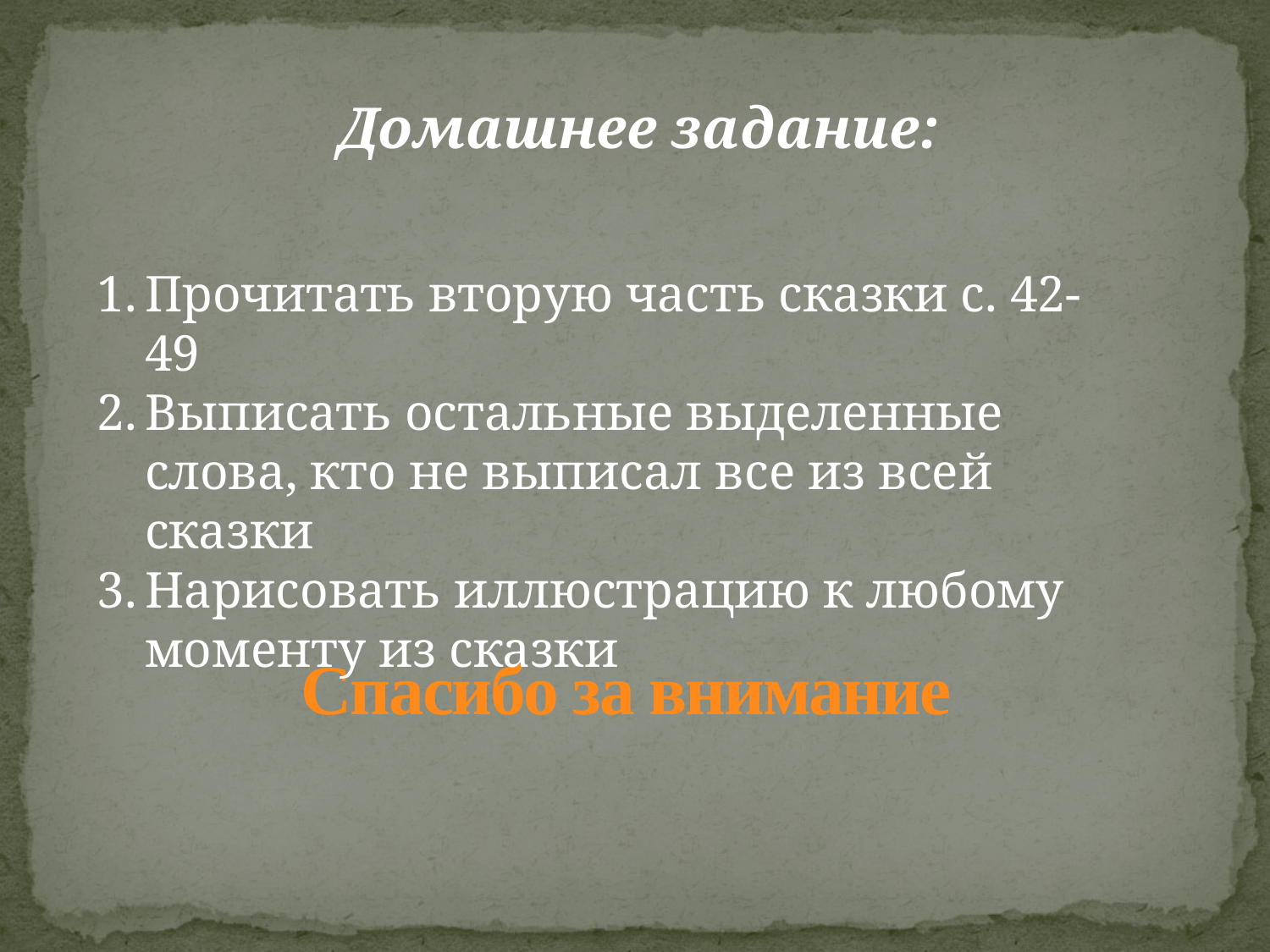

Домашнее задание:

Прочитать вторую часть сказки с. 42-49
Выписать остальные выделенные слова, кто не выписал все из всей сказки
Нарисовать иллюстрацию к любому моменту из сказки
# Спасибо за внимание